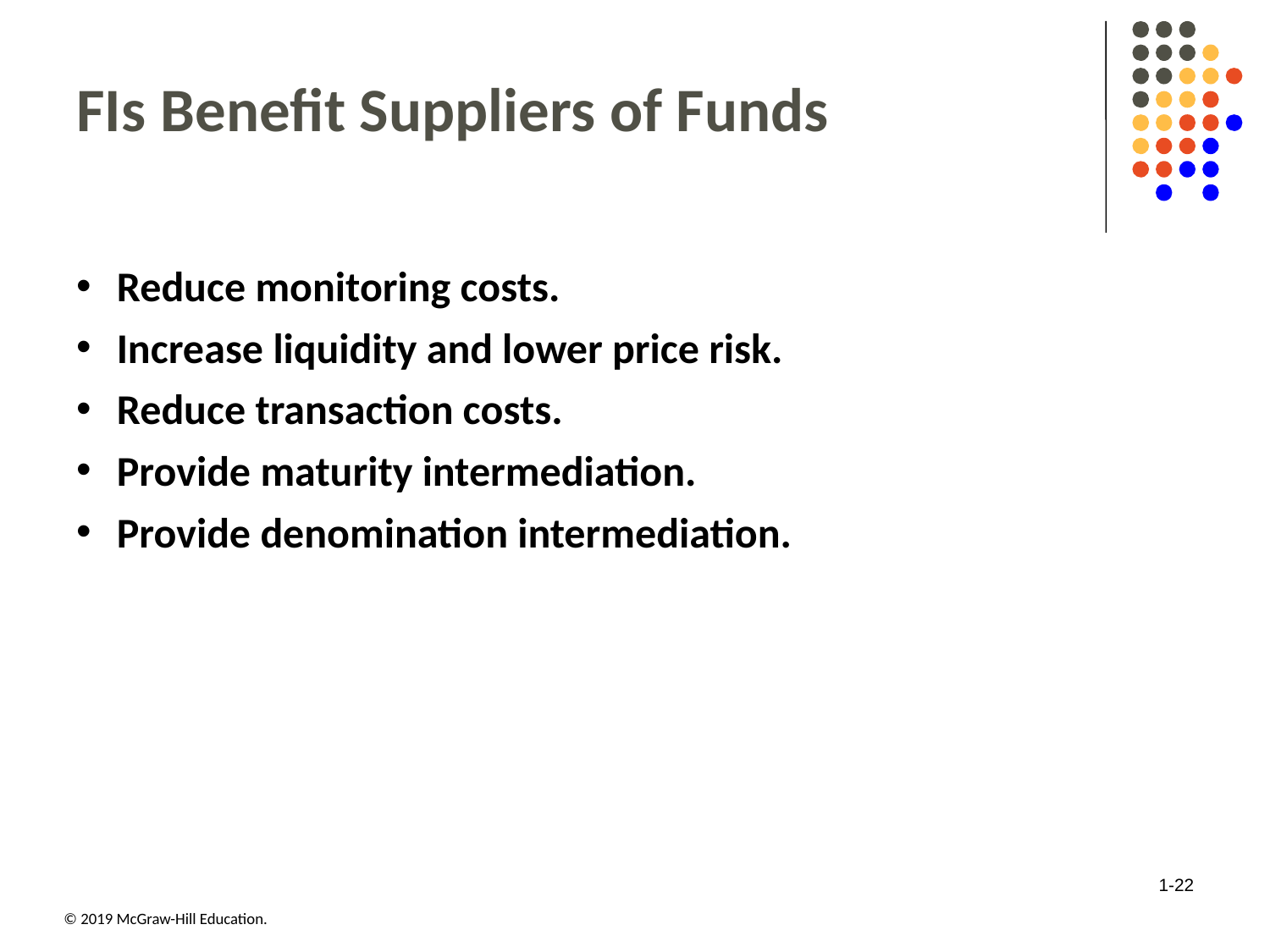

# F I s Benefit Suppliers of Funds
Reduce monitoring costs.
Increase liquidity and lower price risk.
Reduce transaction costs.
Provide maturity intermediation.
Provide denomination intermediation.
1-22